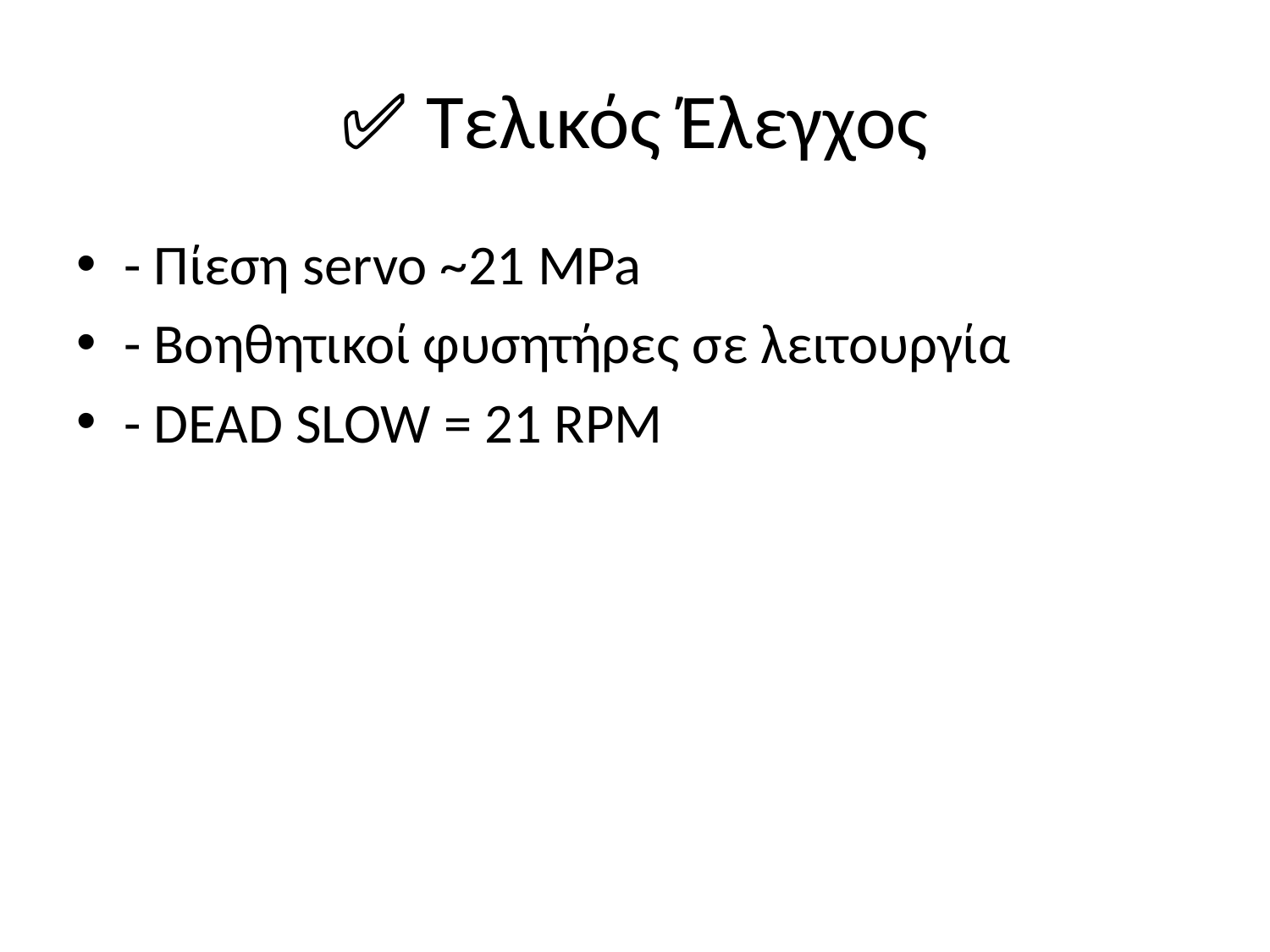

# ✅ Τελικός Έλεγχος
- Πίεση servo ~21 MPa
- Βοηθητικοί φυσητήρες σε λειτουργία
- DEAD SLOW = 21 RPM